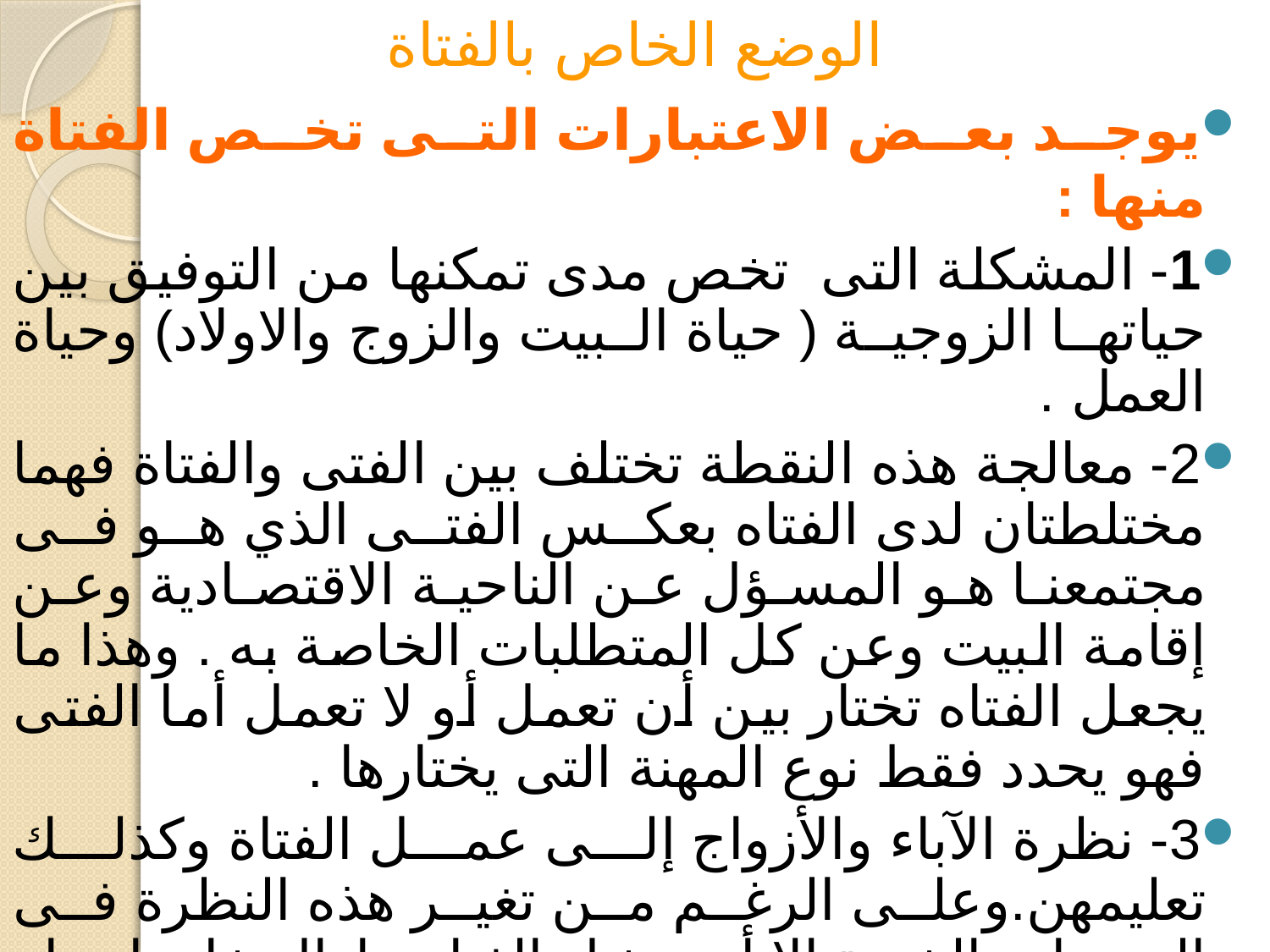

# الوضع الخاص بالفتاة
يوجد بعض الاعتبارات التى تخص الفتاة منها :
1- المشكلة التى  تخص مدى تمكنها من التوفيق بين حياتها الزوجية ( حياة البيت والزوج والاولاد) وحياة العمل .
2- معالجة هذه النقطة تختلف بين الفتى والفتاة فهما مختلطتان لدى الفتاه بعكس الفتى الذي هو فى مجتمعنا هو المسؤل عن الناحية الاقتصادية وعن إقامة البيت وعن كل المتطلبات الخاصة به . وهذا ما يجعل الفتاه تختار بين أن تعمل أو لا تعمل أما الفتى فهو يحدد فقط نوع المهنة التى يختارها .
3- نظرة الآباء والأزواج إلى عمل الفتاة وكذلك تعليمهن.وعلى الرغم من تغير هذه النظرة فى السنوات الخيرة إلا أن دخل الفتاه مازال خاصا بها . كذلك نظرة الفتاة إلى العمل والتي تختلف عن نظرة الآباء والأزواج  والتي يرين أن الحياة المثلى لها هى أن تجمع بين حياة زوجية موفقة وبين العمل